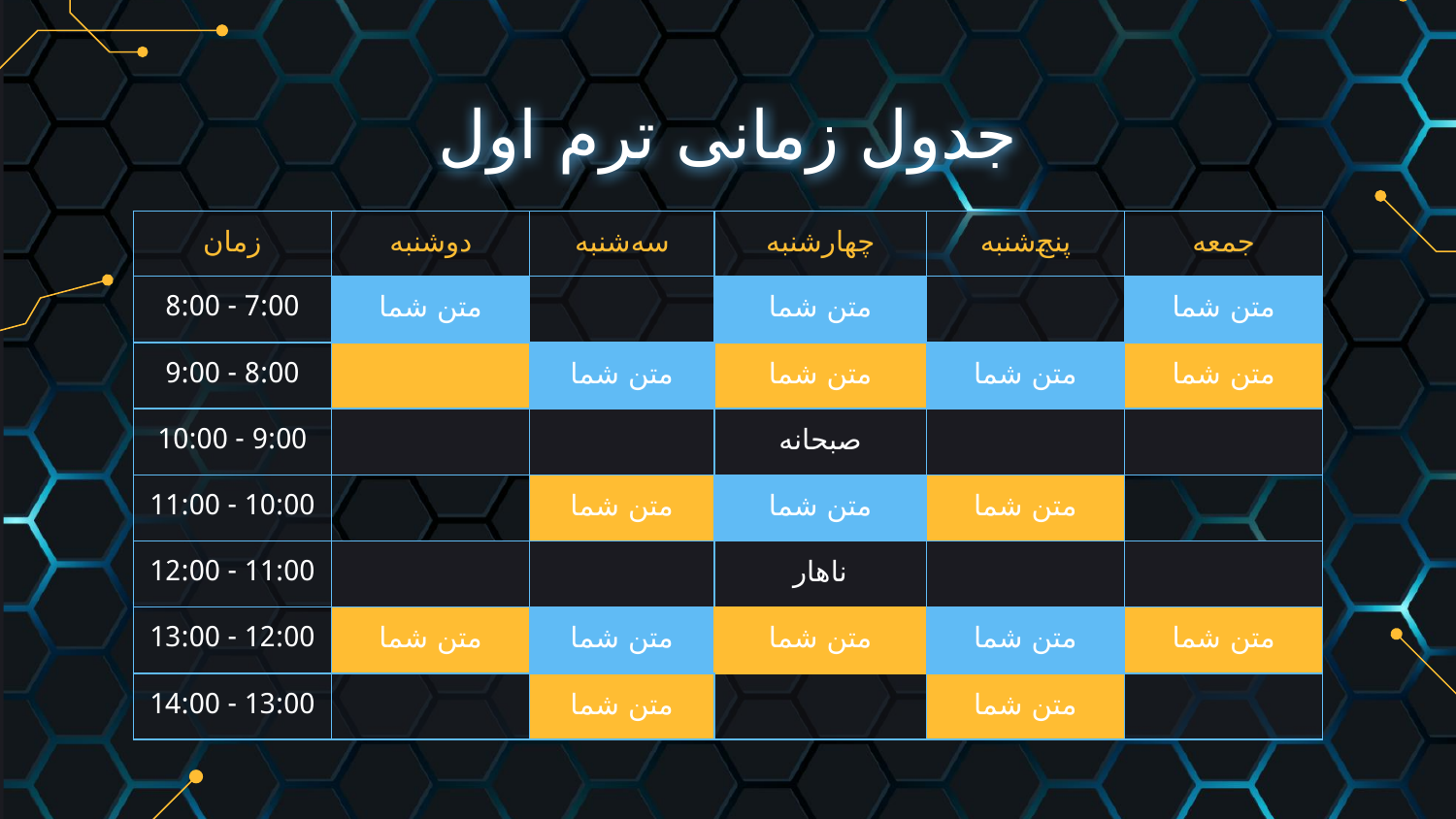

# جدول زمانی ترم اول
| زمان | دوشنبه | سه‌شنبه | چهارشنبه | پنج‌شنبه | جمعه |
| --- | --- | --- | --- | --- | --- |
| 7:00 - 8:00 | متن شما |  | متن شما |  | متن شما |
| 8:00 - 9:00 |  | متن شما | متن شما | متن شما | متن شما |
| 9:00 - 10:00 |  |  | صبحانه |  |  |
| 10:00 - 11:00 |  | متن شما | متن شما | متن شما |  |
| 11:00 - 12:00 |  |  | ناهار |  |  |
| 12:00 - 13:00 | متن شما | متن شما | متن شما | متن شما | متن شما |
| 13:00 - 14:00 |  | متن شما |  | متن شما |  |